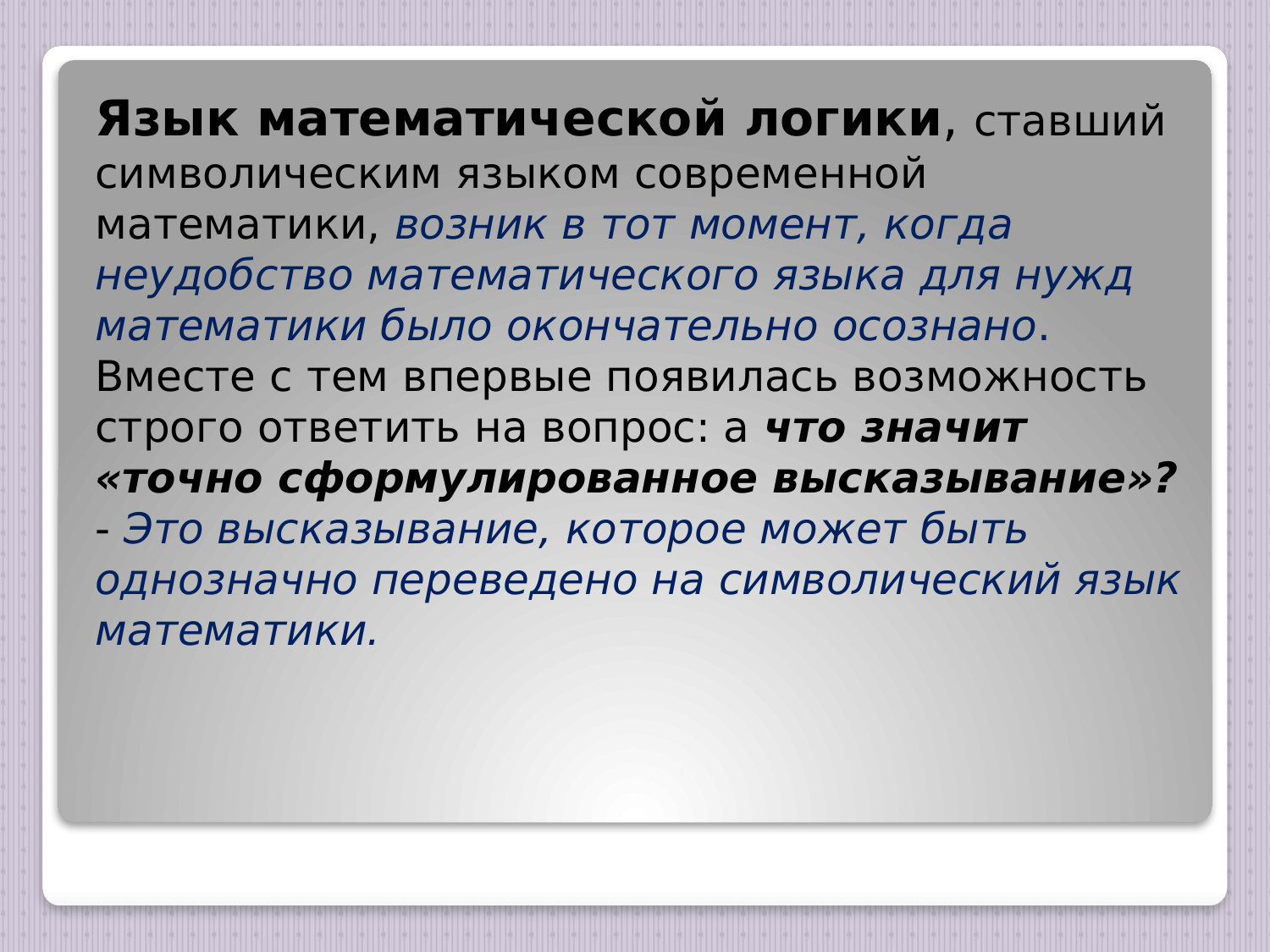

Язык математической логики, ставший символическим языком современной математики, возник в тот момент, когда неудобство математического языка для нужд математики было окончательно осознано. Вместе с тем впервые появилась возможность строго ответить на вопрос: а что значит «точно сформулированное высказывание»?  - Это высказывание, которое может быть однозначно переведено на символический язык математики.